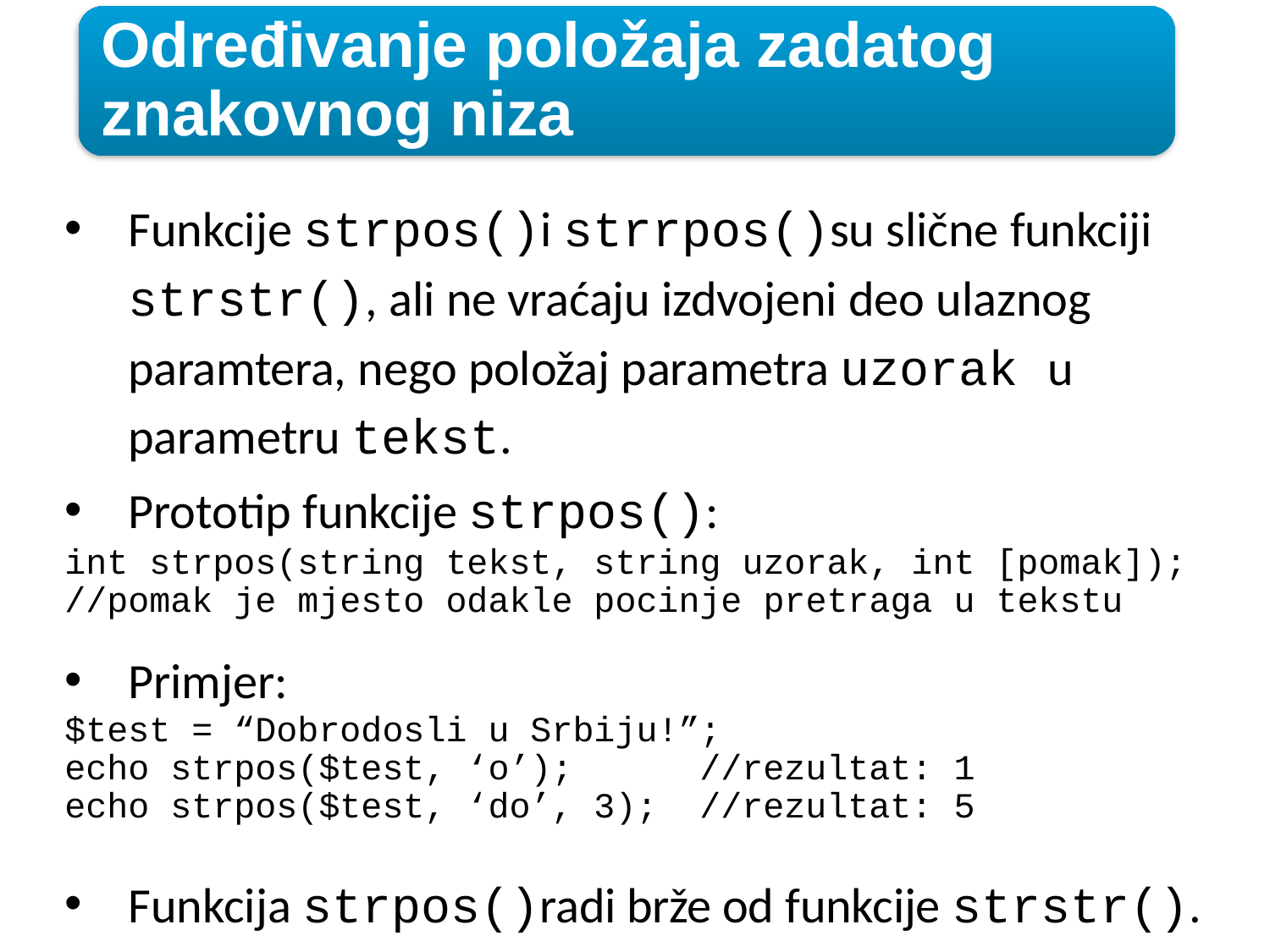

Određivanje položaja zadatog znakovnog niza
Funkcije strpos()i strrpos()su slične funkciji strstr(), ali ne vraćaju izdvojeni deo ulaznog paramtera, nego položaj parametra uzorak u parametru tekst.
Prototip funkcije strpos():
int strpos(string tekst, string uzorak, int [pomak]);
//pomak je mjesto odakle pocinje pretraga u tekstu
Primjer:
$test = “Dobrodosli u Srbiju!”;
echo strpos($test, ‘o’);	//rezultat: 1
echo strpos($test, ‘do’, 3);	//rezultat: 5

Funkcija strpos()radi brže od funkcije strstr().